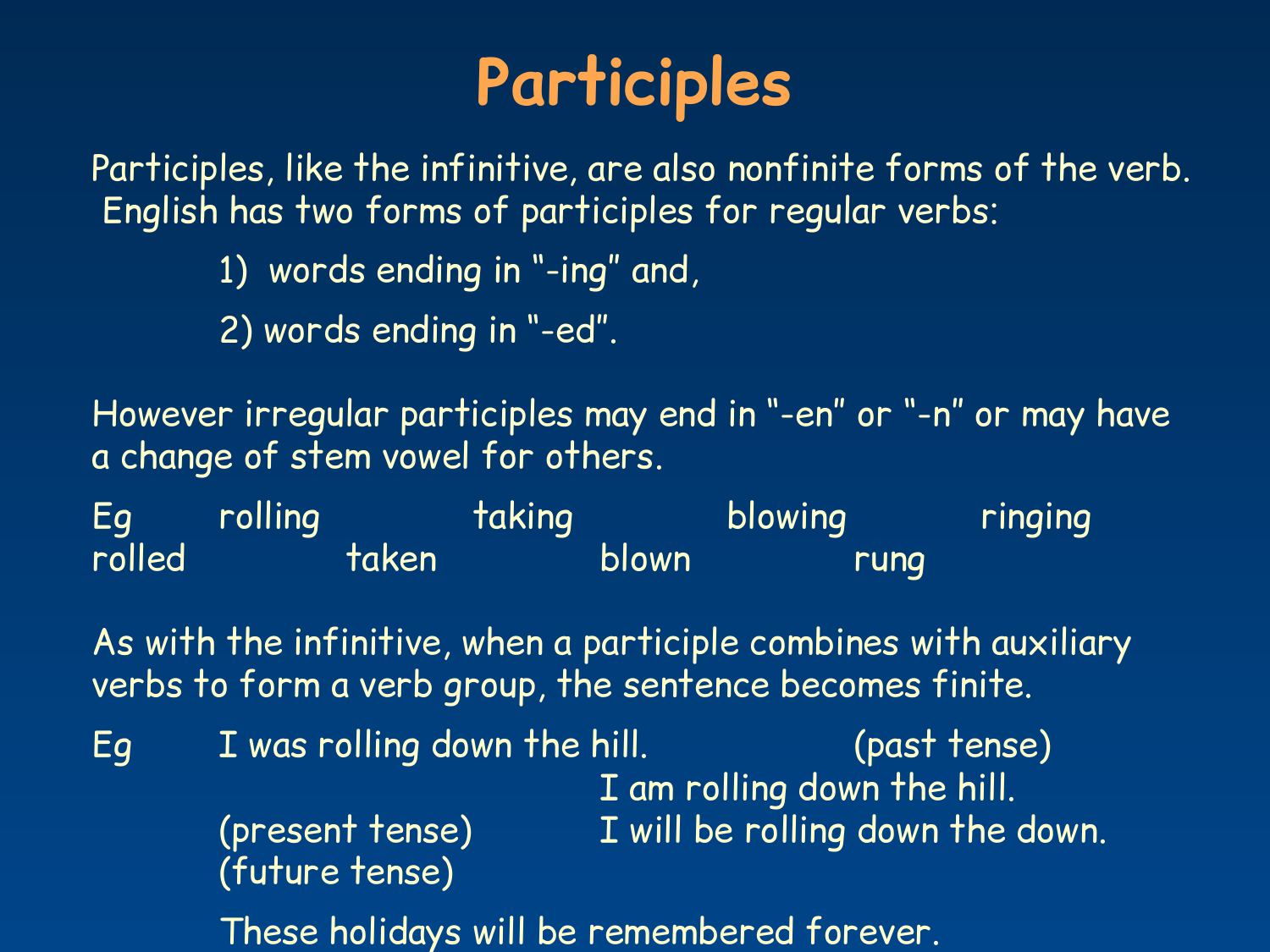

Participles
Participles, like the infinitive, are also nonfinite forms of the verb.  English has two forms of participles for regular verbs:
	1)  words ending in “-ing” and,
	2) words ending in “-ed”.

However irregular participles may end in “-en” or “-n” or may have a change of stem vowel for others.
Eg 	rolling		taking		blowing		ringing	rolled		taken		blown		rung

As with the infinitive, when a participle combines with auxiliary verbs to form a verb group, the sentence becomes finite.
Eg	I was rolling down the hill.   		(past tense)                                                  	I am rolling down the hill.    		(present tense)        	I will be rolling down the down. 	(future tense)
	These holidays will be remembered forever.